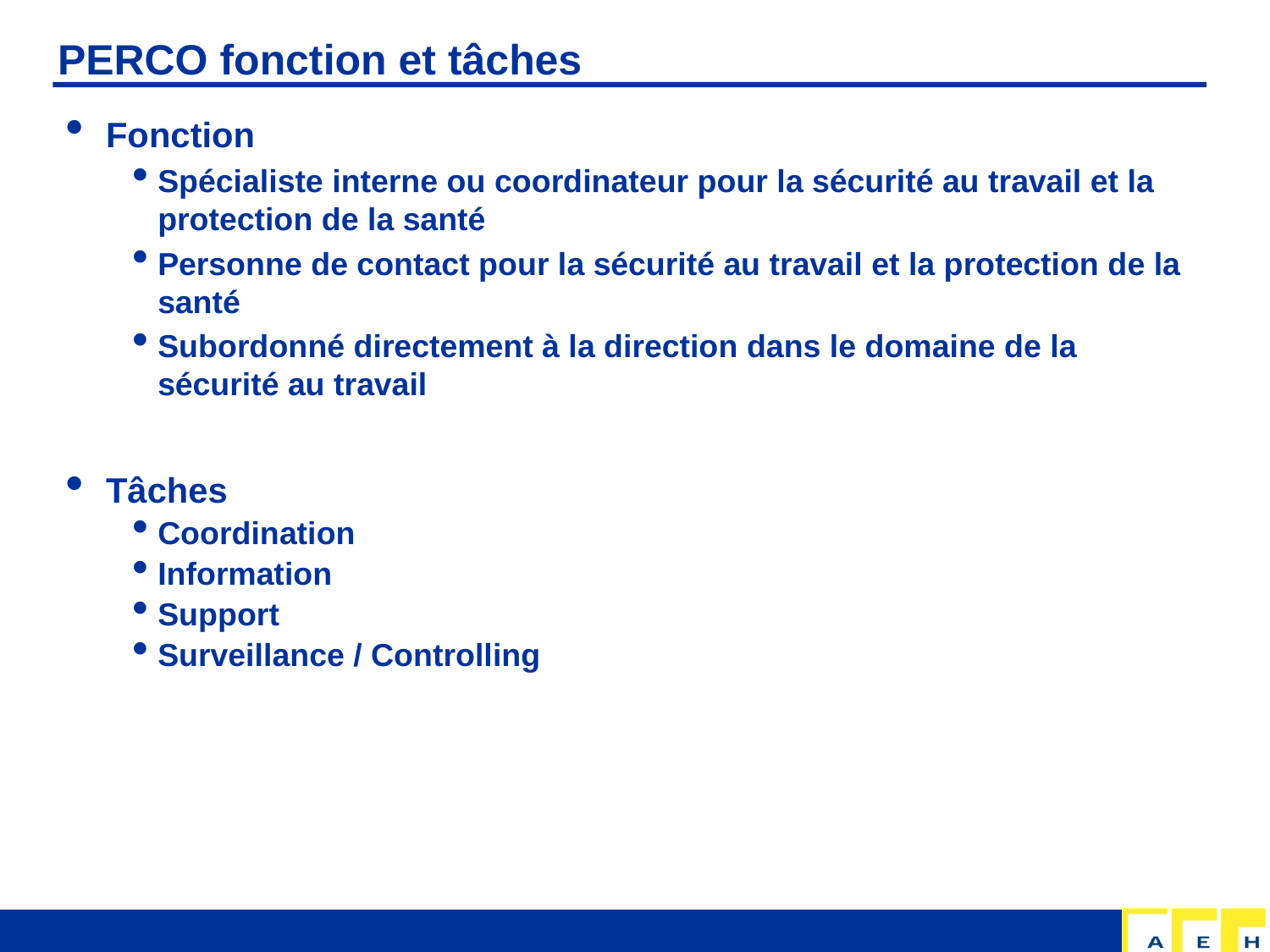

# PERCO fonction et tâches
Fonction
Spécialiste interne ou coordinateur pour la sécurité au travail et la protection de la santé
Personne de contact pour la sécurité au travail et la protection de la santé
Subordonné directement à la direction dans le domaine de la sécurité au travail

Tâches
Coordination
Information
Support
Surveillance / Controlling